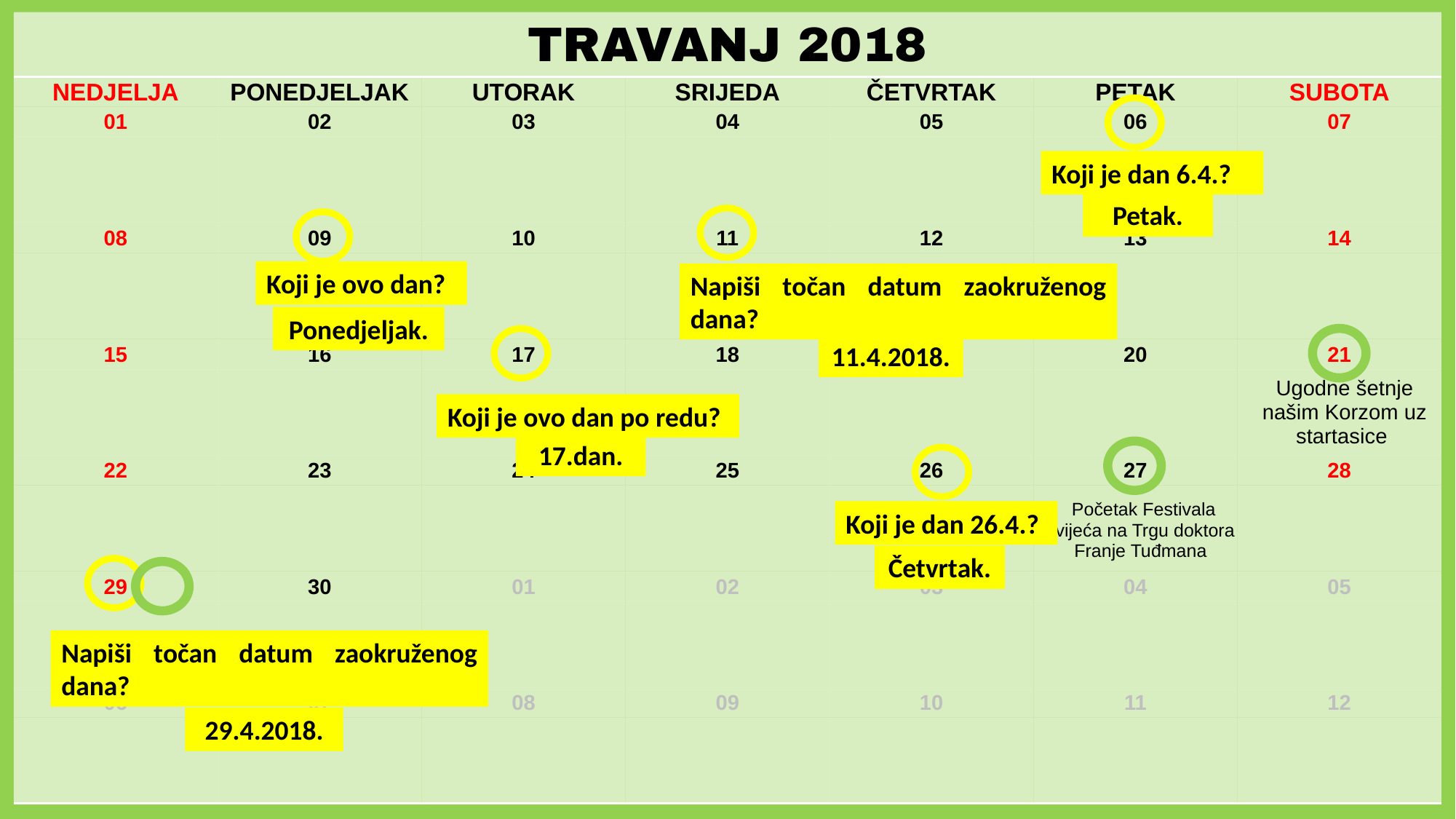

| TRAVANJ 2018 |  |  |  |  |  |  |
| --- | --- | --- | --- | --- | --- | --- |
| NEDJELJA | PONEDJELJAK | UTORAK | SRIJEDA | ČETVRTAK | PETAK | SUBOTA |
| 01 | 02 | 03 | 04 | 05 | 06 | 07 |
|  |  |  |  |  |  |  |
| 08 | 09 | 10 | 11 | 12 | 13 | 14 |
|  |  |  |  |  |  |  |
| 15 | 16 | 17 | 18 | 19 | 20 | 21 |
|  |  |  |  |  |  | Ugodne šetnje našim Korzom uz startasice |
| 22 | 23 | 24 | 25 | 26 | 27 | 28 |
|  |  |  |  |  | Početak Festivala cvijeća na Trgu doktora Franje Tuđmana |  |
| 29 | 30 | 01 | 02 | 03 | 04 | 05 |
|  |  |  |  |  |  |  |
| 06 | 07 | 08 | 09 | 10 | 11 | 12 |
|  |  |  |  |  |  |  |

Koji je dan 6.4.?
Petak.

Koji je ovo dan?
Napiši točan datum zaokruženog dana?
Ponedjeljak.

11.4.2018.
Koji je ovo dan po redu?
17.dan.

Koji je dan 26.4.?
Četvrtak.

Napiši točan datum zaokruženog dana?
29.4.2018.